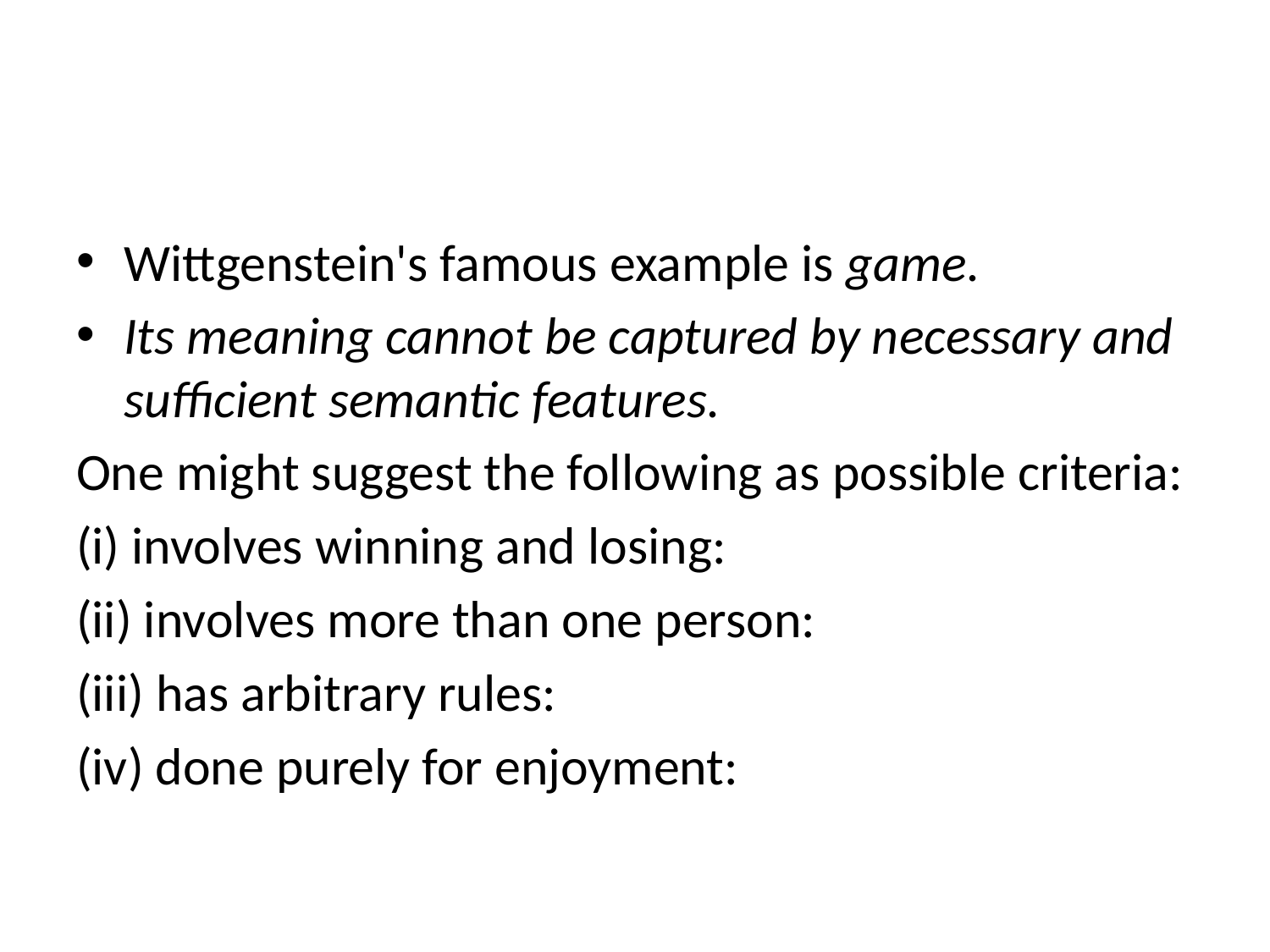

#
Wittgenstein's famous example is game.
Its meaning cannot be captured by necessary and sufficient semantic features.
One might suggest the following as possible criteria:
(i) involves winning and losing:
(ii) involves more than one person:
(iii) has arbitrary rules:
(iv) done purely for enjoyment: